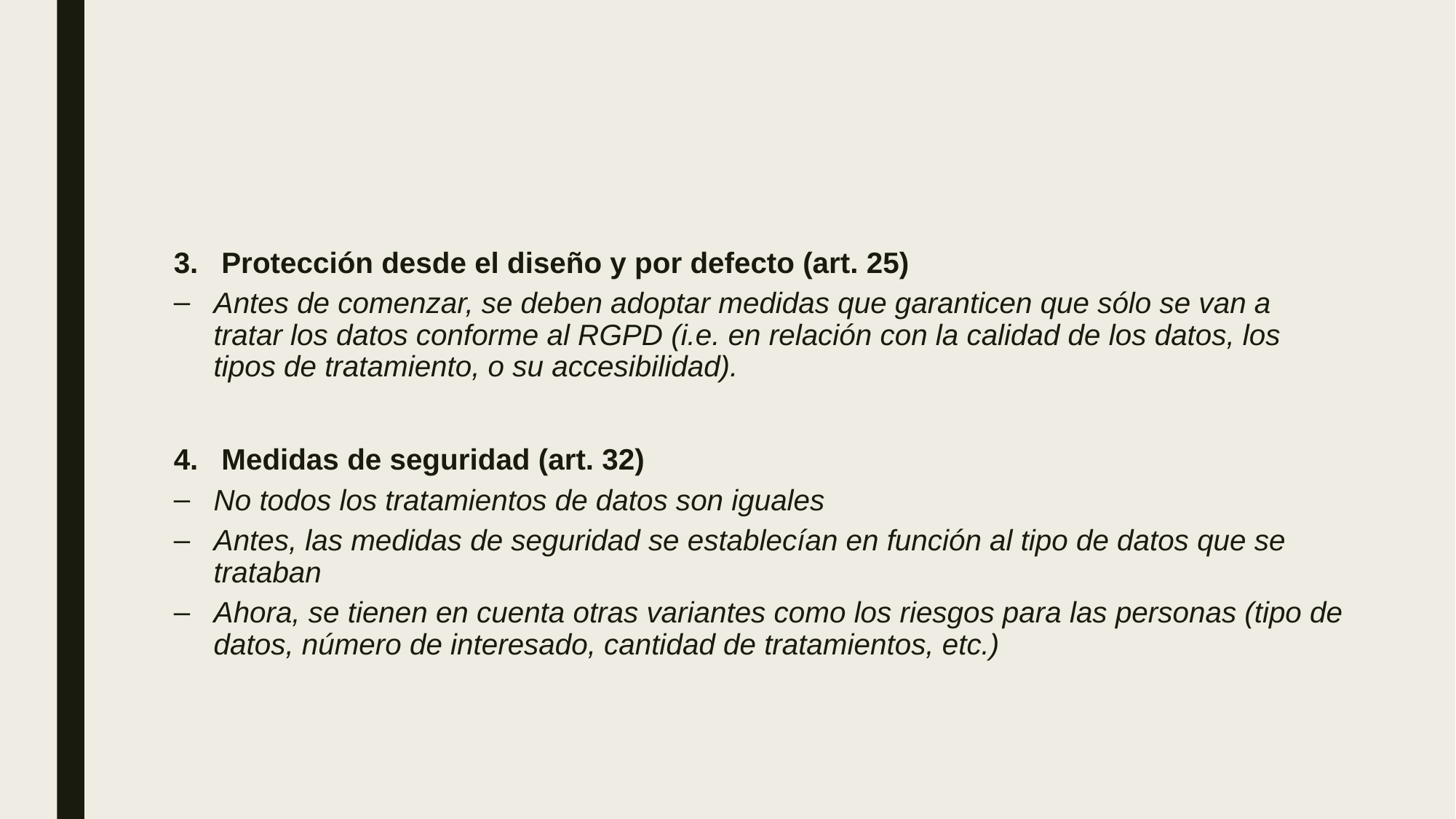

#

Protección desde el diseño y por defecto (art. 25)
Antes de comenzar, se deben adoptar medidas que garanticen que sólo se van a tratar los datos conforme al RGPD (i.e. en relación con la calidad de los datos, los tipos de tratamiento, o su accesibilidad).

Medidas de seguridad (art. 32)
No todos los tratamientos de datos son iguales
Antes, las medidas de seguridad se establecían en función al tipo de datos que se trataban
Ahora, se tienen en cuenta otras variantes como los riesgos para las personas (tipo de datos, número de interesado, cantidad de tratamientos, etc.)